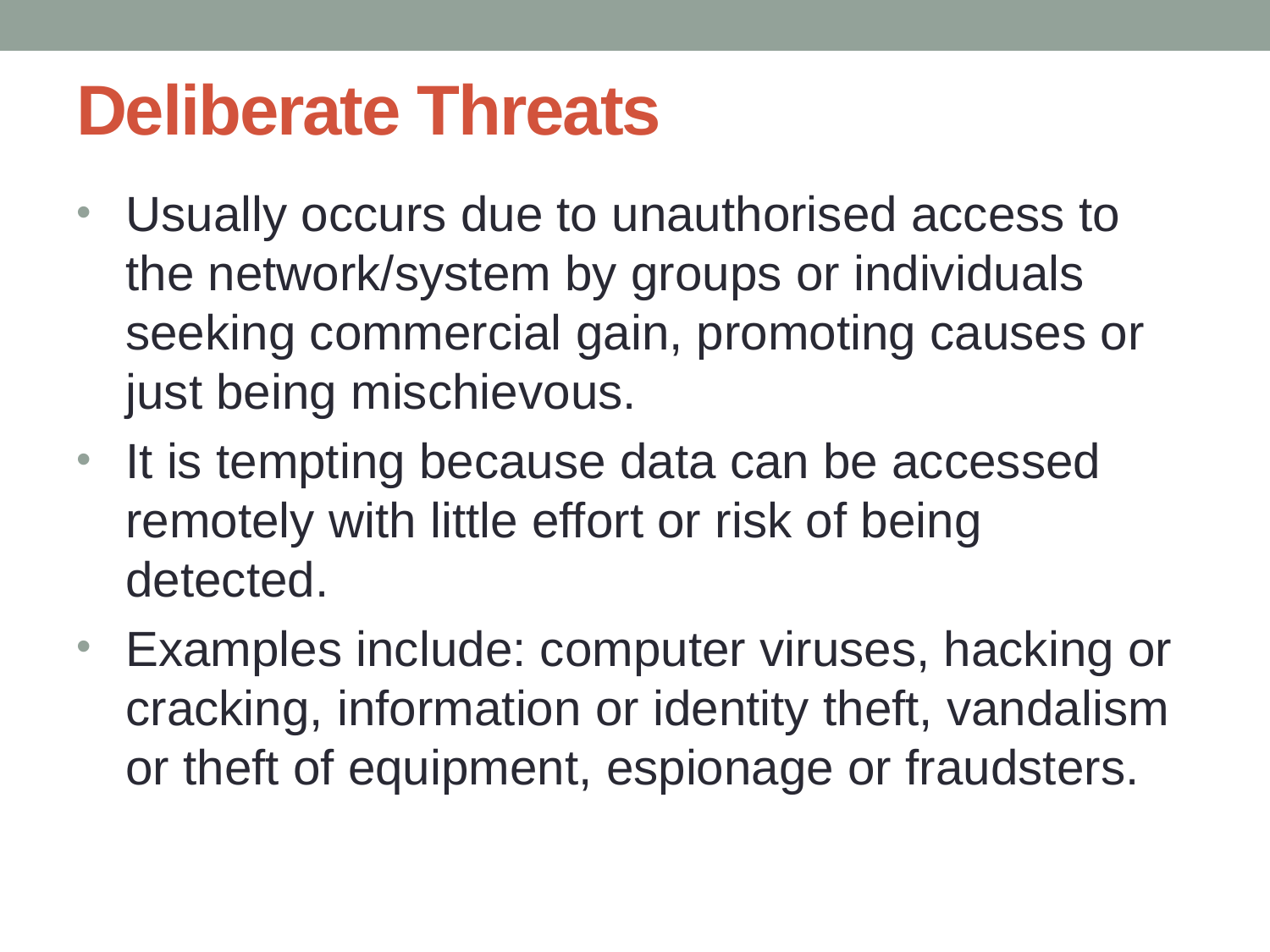

# Deliberate Threats
Usually occurs due to unauthorised access to the network/system by groups or individuals seeking commercial gain, promoting causes or just being mischievous.
It is tempting because data can be accessed remotely with little effort or risk of being detected.
Examples include: computer viruses, hacking or cracking, information or identity theft, vandalism or theft of equipment, espionage or fraudsters.